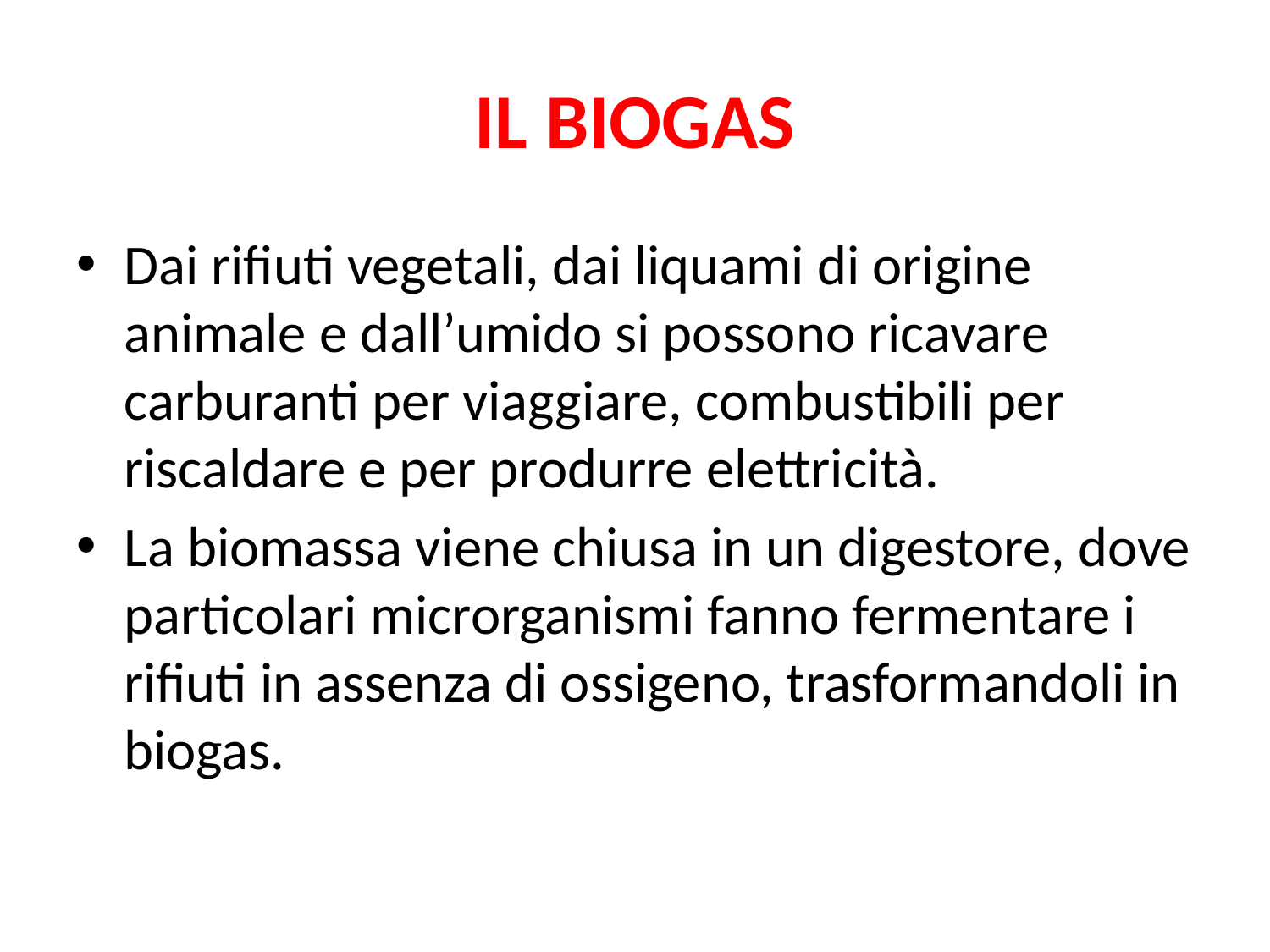

# IL BIOGAS
Dai rifiuti vegetali, dai liquami di origine animale e dall’umido si possono ricavare carburanti per viaggiare, combustibili per riscaldare e per produrre elettricità.
La biomassa viene chiusa in un digestore, dove particolari microrganismi fanno fermentare i rifiuti in assenza di ossigeno, trasformandoli in biogas.